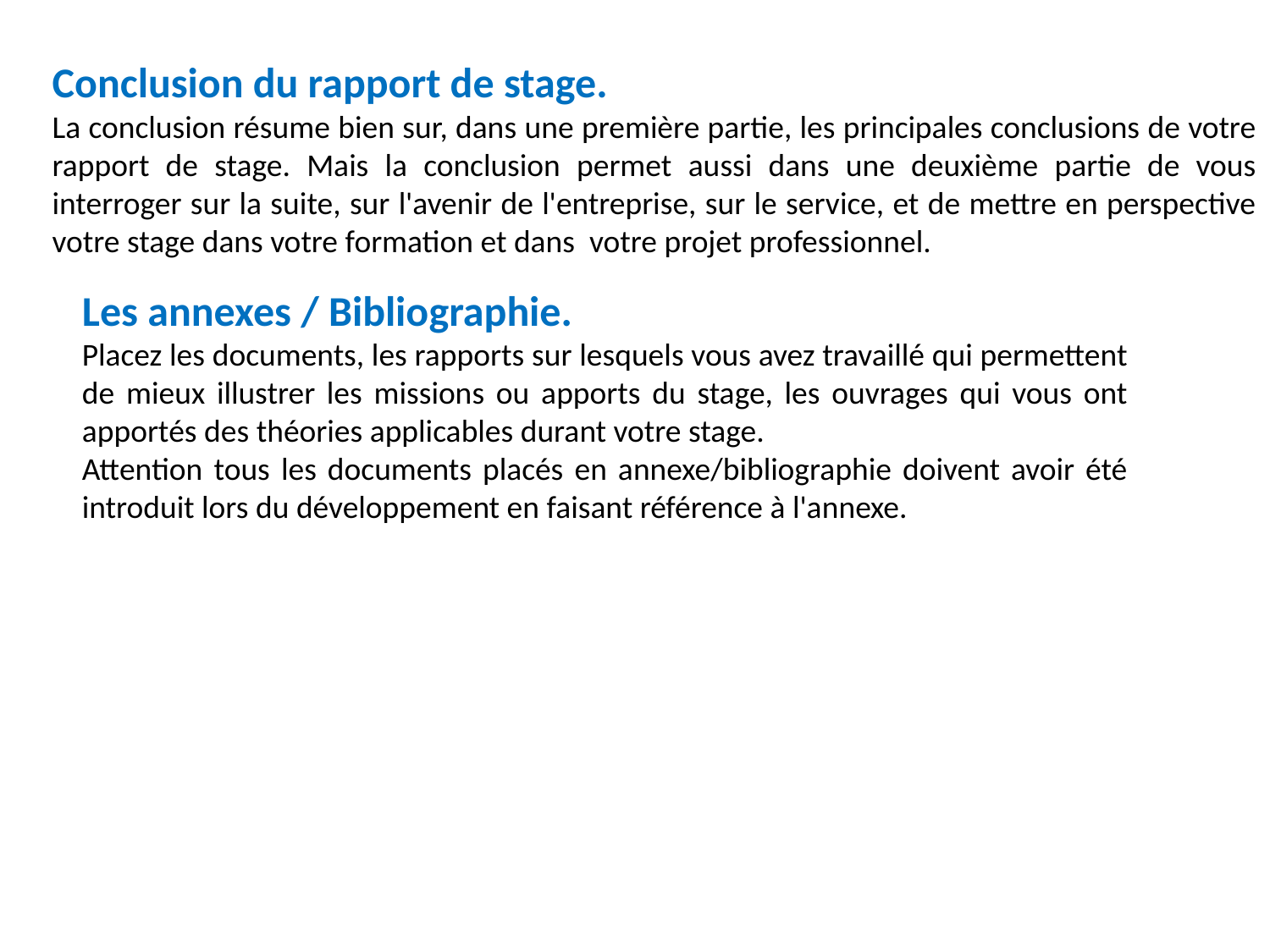

Conclusion du rapport de stage.
La conclusion résume bien sur, dans une première partie, les principales conclusions de votre rapport de stage. Mais la conclusion permet aussi dans une deuxième partie de vous interroger sur la suite, sur l'avenir de l'entreprise, sur le service, et de mettre en perspective votre stage dans votre formation et dans  votre projet professionnel.

Les annexes / Bibliographie.
Placez les documents, les rapports sur lesquels vous avez travaillé qui permettent de mieux illustrer les missions ou apports du stage, les ouvrages qui vous ont apportés des théories applicables durant votre stage.
Attention tous les documents placés en annexe/bibliographie doivent avoir été introduit lors du développement en faisant référence à l'annexe.